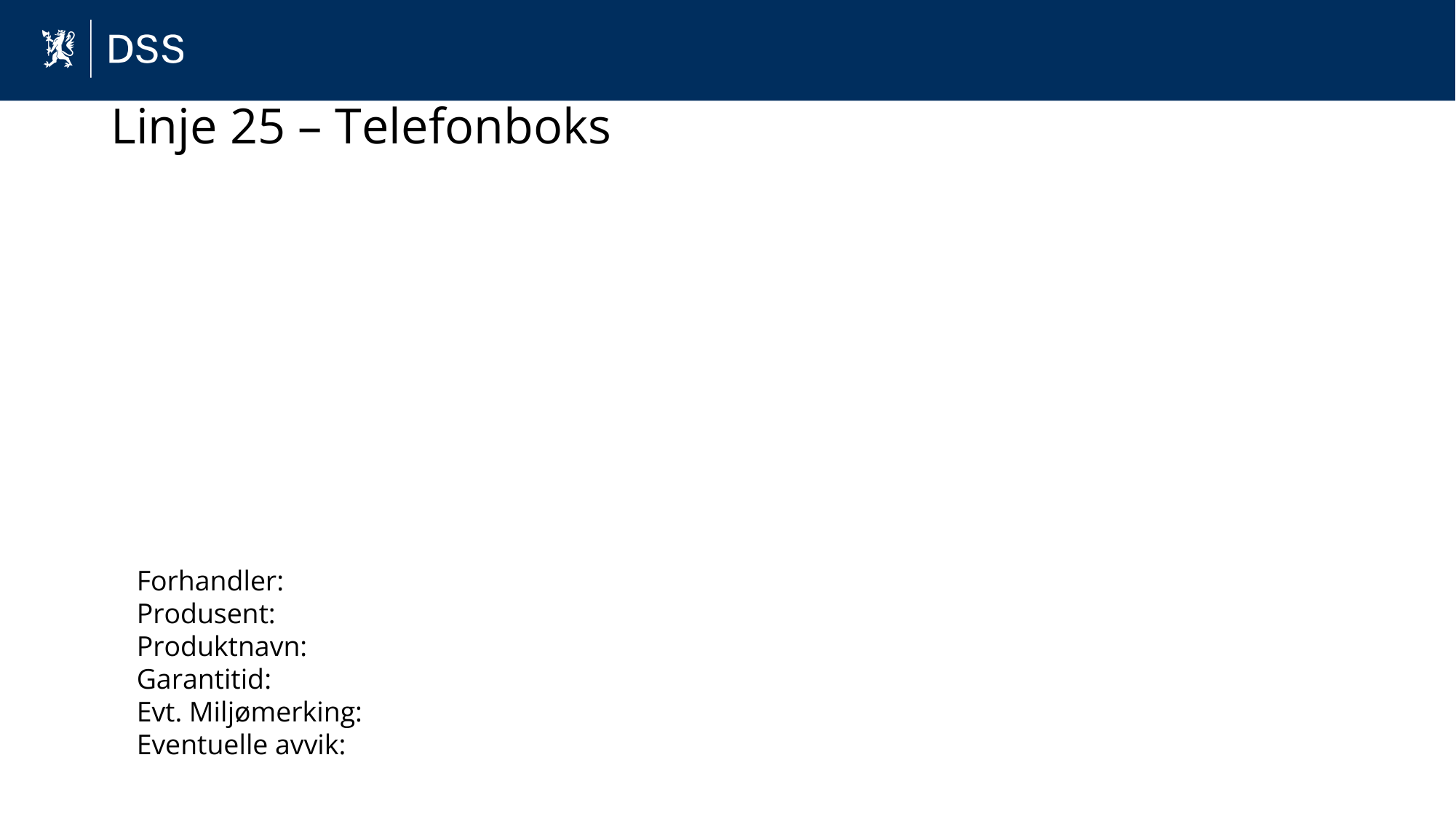

# Linje 25 – Telefonboks
Forhandler:
Produsent:
Produktnavn:
Garantitid:
Evt. Miljømerking:
Eventuelle avvik: